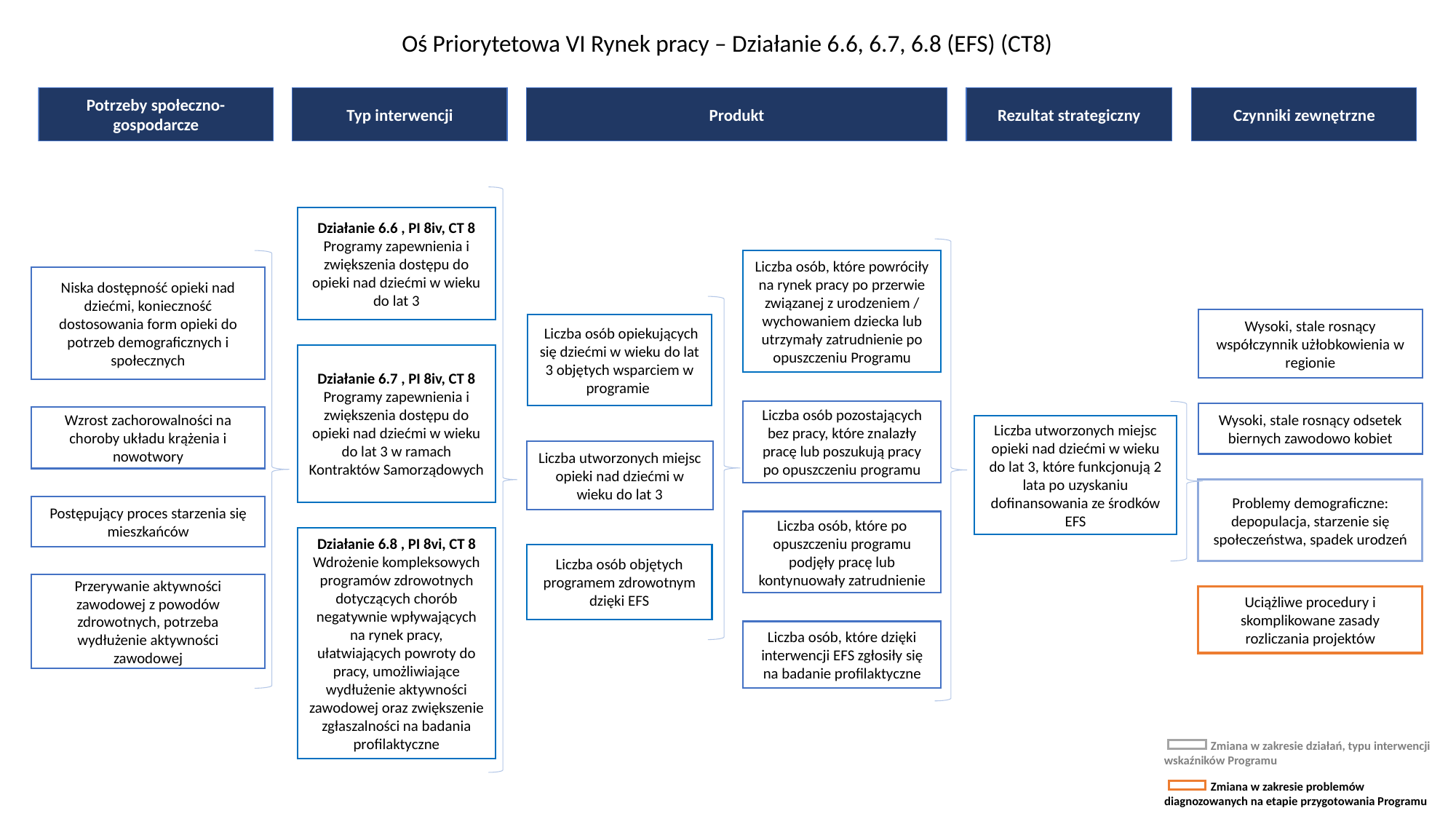

# Oś Priorytetowa VI Rynek pracy – Działanie 6.6, 6.7, 6.8 (EFS) (CT8)

Działanie 6.6 , PI 8iv, CT 8
Programy zapewnienia i zwiększenia dostępu do opieki nad dziećmi w wieku do lat 3

Liczba osób, które powróciły na rynek pracy po przerwie związanej z urodzeniem / wychowaniem dziecka lub utrzymały zatrudnienie po opuszczeniu Programu
Niska dostępność opieki nad dziećmi, konieczność dostosowania form opieki do potrzeb demograficznych i społecznych

Wysoki, stale rosnący współczynnik użłobkowienia w regionie
 Liczba osób opiekujących się dziećmi w wieku do lat 3 objętych wsparciem w programie
Działanie 6.7 , PI 8iv, CT 8
Programy zapewnienia i zwiększenia dostępu do opieki nad dziećmi w wieku do lat 3 w ramach Kontraktów Samorządowych
Liczba osób pozostających bez pracy, które znalazły pracę lub poszukują pracy po opuszczeniu programu

Wysoki, stale rosnący odsetek biernych zawodowo kobiet
Wzrost zachorowalności na choroby układu krążenia i nowotwory
Liczba utworzonych miejsc opieki nad dziećmi w wieku do lat 3, które funkcjonują 2 lata po uzyskaniu dofinansowania ze środków EFS
Liczba utworzonych miejsc opieki nad dziećmi w wieku do lat 3
Problemy demograficzne: depopulacja, starzenie się społeczeństwa, spadek urodzeń
Postępujący proces starzenia się mieszkańców
Liczba osób, które po opuszczeniu programu podjęły pracę lub
kontynuowały zatrudnienie
Działanie 6.8 , PI 8vi, CT 8
Wdrożenie kompleksowych programów zdrowotnych dotyczących chorób negatywnie wpływających na rynek pracy, ułatwiających powroty do pracy, umożliwiające wydłużenie aktywności zawodowej oraz zwiększenie zgłaszalności na badania profilaktyczne
Liczba osób objętych programem zdrowotnym dzięki EFS
Przerywanie aktywności zawodowej z powodów zdrowotnych, potrzeba wydłużenie aktywności zawodowej
Uciążliwe procedury i skomplikowane zasady rozliczania projektów
Liczba osób, które dzięki interwencji EFS zgłosiły się na badanie profilaktyczne